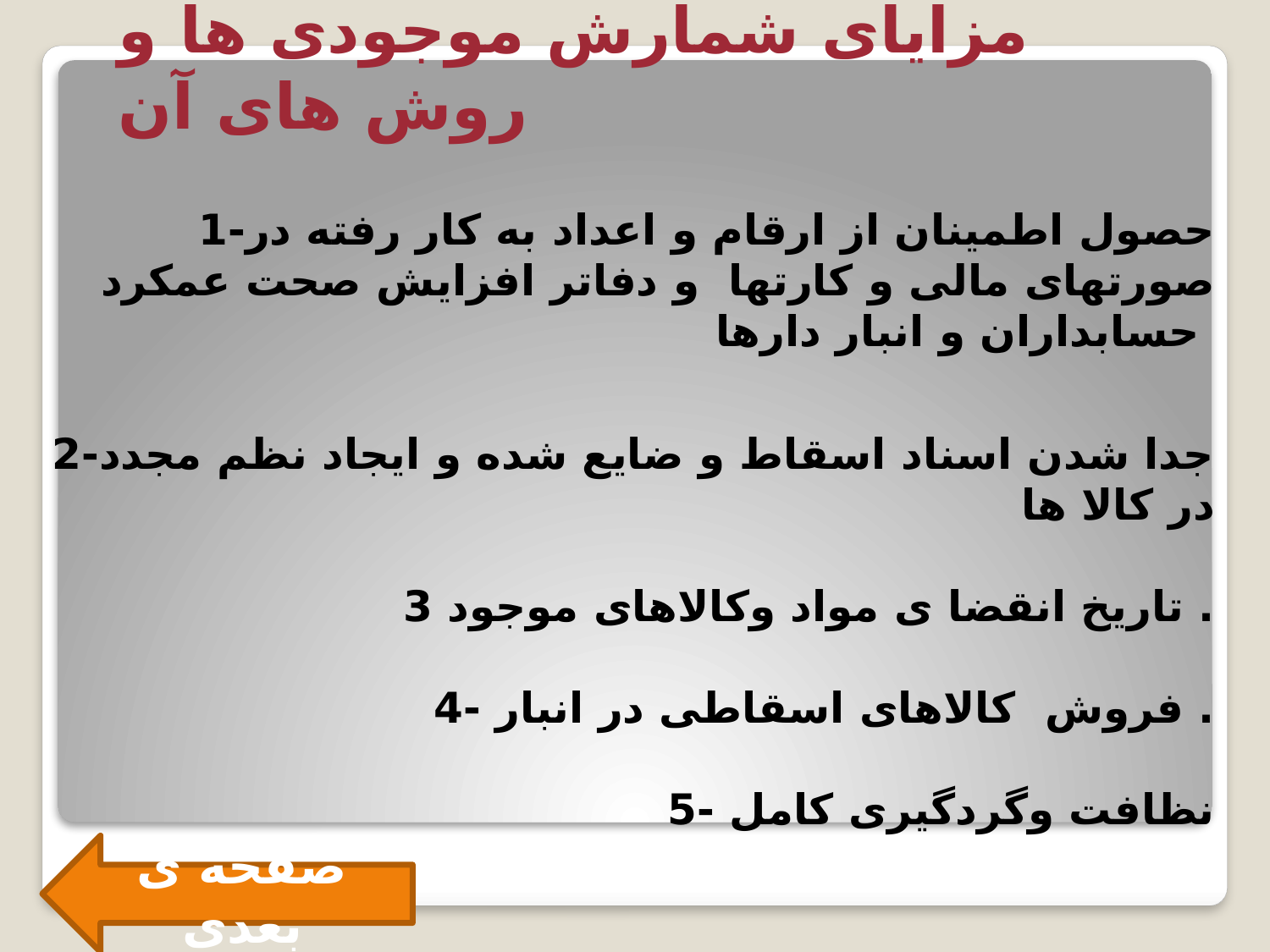

# مزایای شمارش موجودی ها و روش های آن
 1-حصول اطمینان از ارقام و اعداد به کار رفته در صورتهای مالی و کارتها  و دفاتر افزایش صحت عمکرد  حسابداران و انبار دارها

2-جدا شدن اسناد اسقاط و ضایع شده و ایجاد نظم مجدد در کالا ها

3 تاریخ انقضا ی مواد وکالاهای موجود .

4- فروش  کالاهای اسقاطی در انبار .

5- نظافت وگردگیری کامل

صفحه ی بعدی